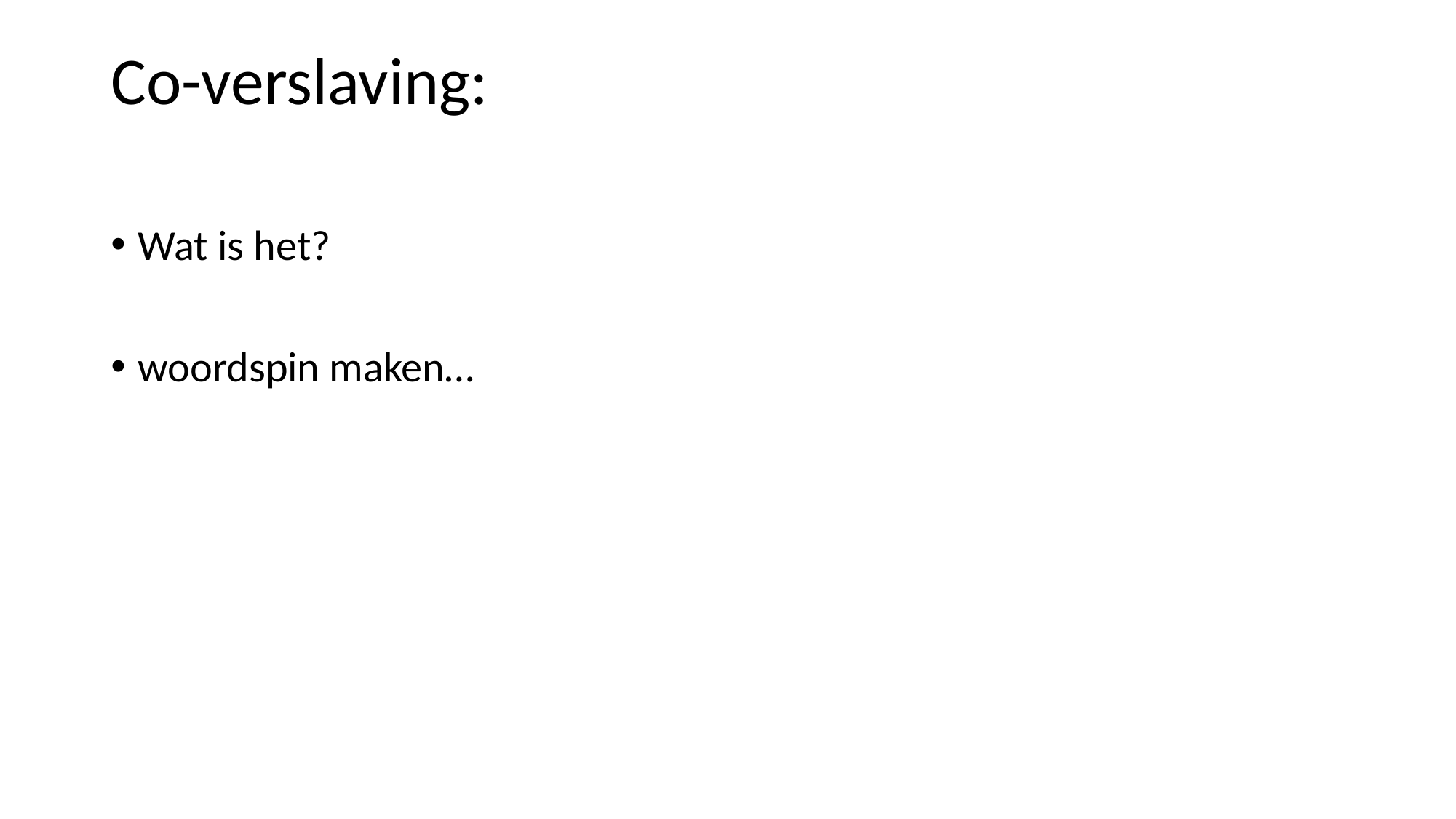

# Co-verslaving:
Wat is het?

woordspin maken…